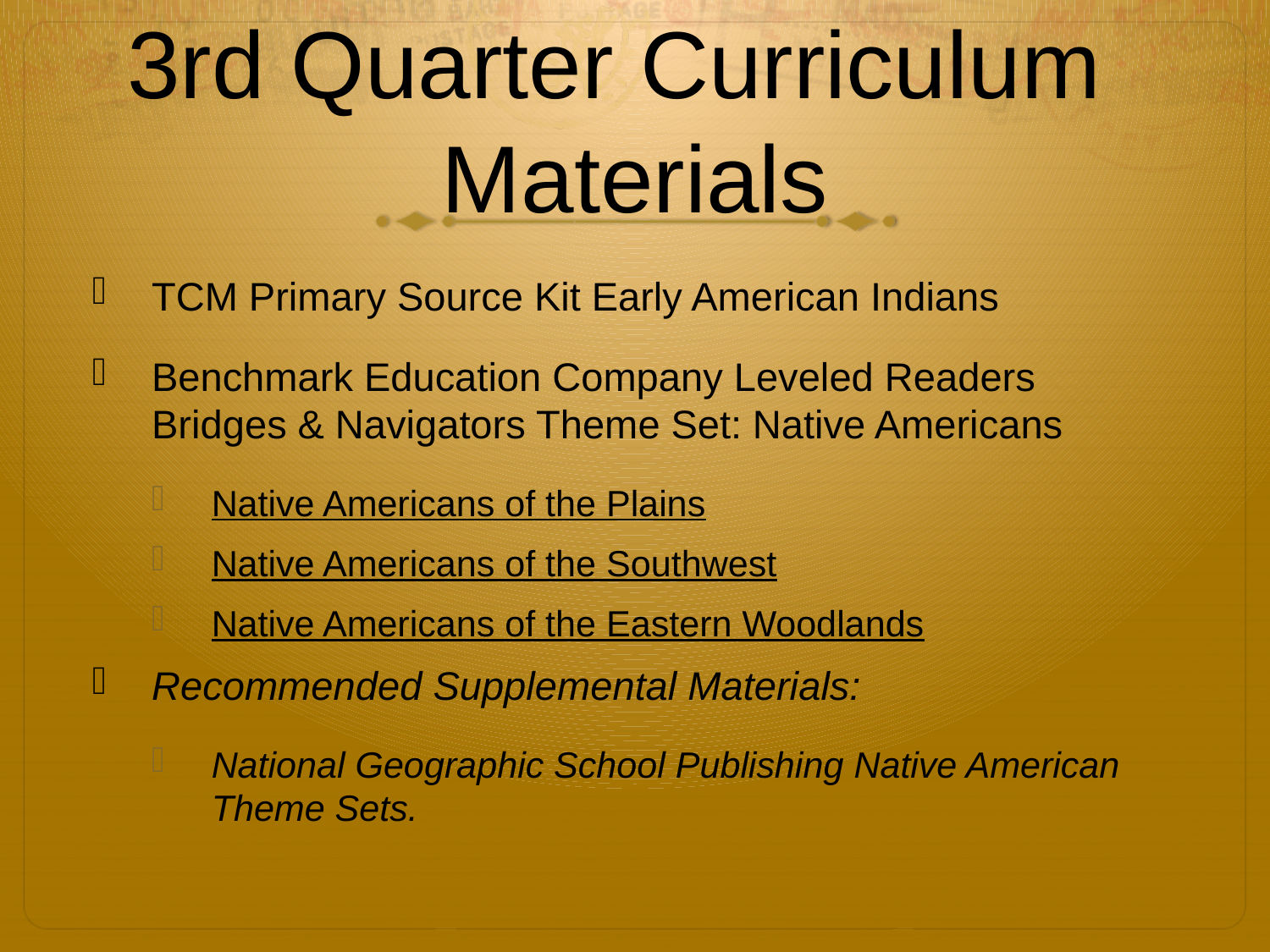

# 3rd Quarter Curriculum	Materials
TCM Primary Source Kit Early American Indians
Benchmark Education Company Leveled Readers Bridges & Navigators Theme Set: Native Americans
Native Americans of the Plains
Native Americans of the Southwest
Native Americans of the Eastern Woodlands
Recommended Supplemental Materials:
National Geographic School Publishing Native American Theme Sets.